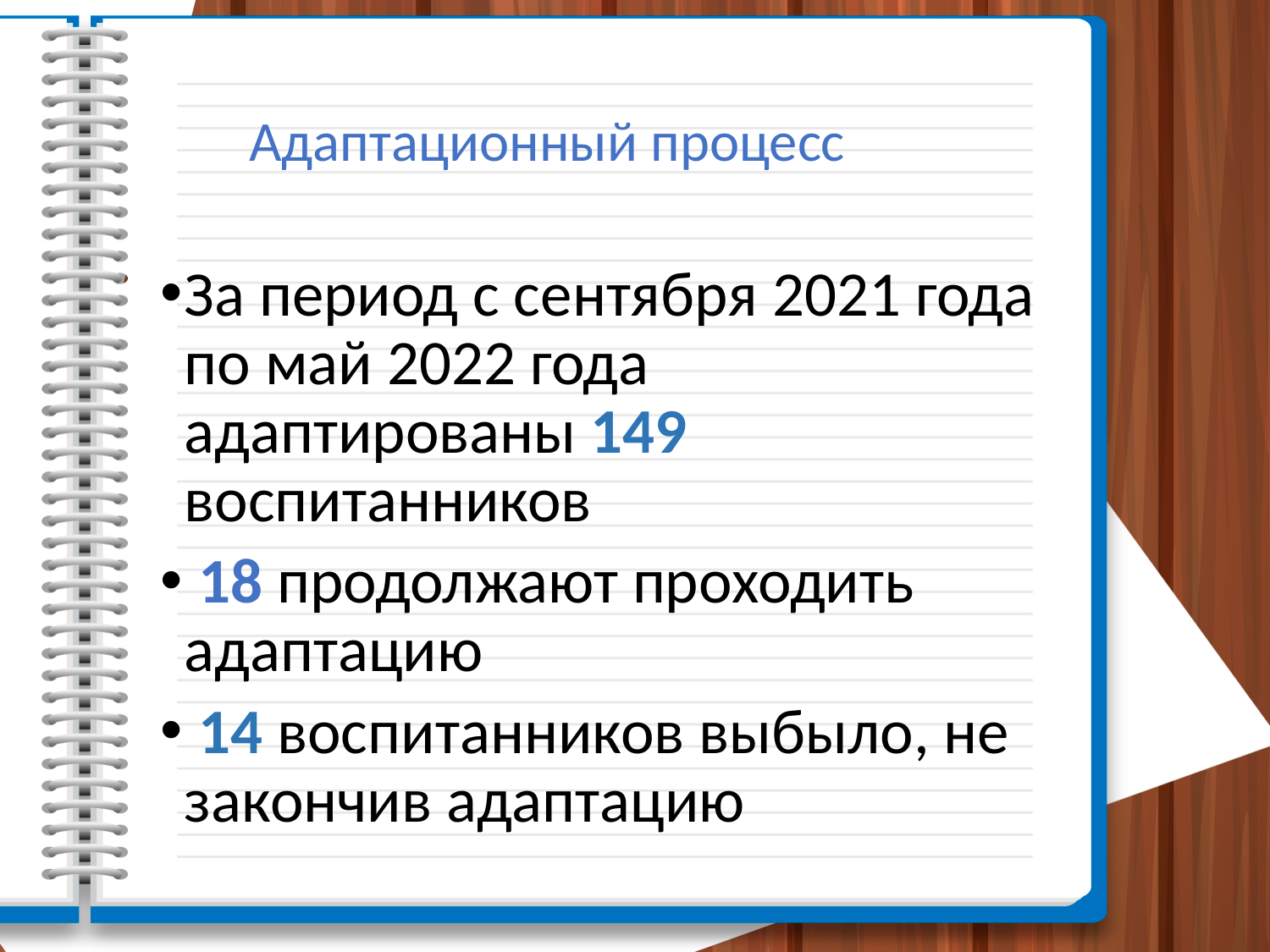

# Адаптационный процесс
За период с сентября 2021 года по май 2022 года  адаптированы 149 воспитанников
 18 продолжают проходить адаптацию
 14 воспитанников выбыло, не закончив адаптацию